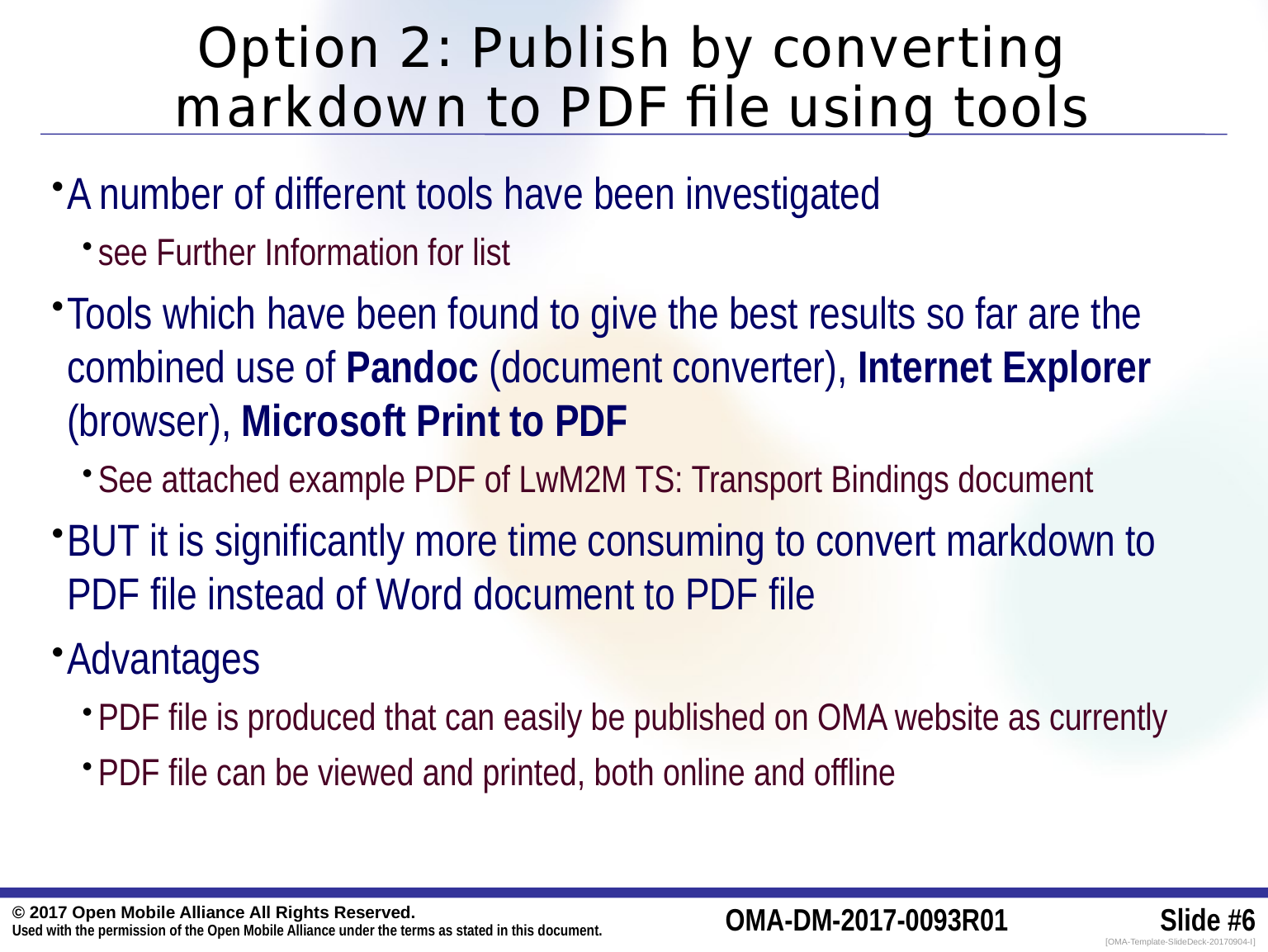

# Option 2: Publish by converting markdown to PDF file using tools
A number of different tools have been investigated
see Further Information for list
Tools which have been found to give the best results so far are the combined use of Pandoc (document converter), Internet Explorer (browser), Microsoft Print to PDF
See attached example PDF of LwM2M TS: Transport Bindings document
BUT it is significantly more time consuming to convert markdown to PDF file instead of Word document to PDF file
Advantages
PDF file is produced that can easily be published on OMA website as currently
PDF file can be viewed and printed, both online and offline